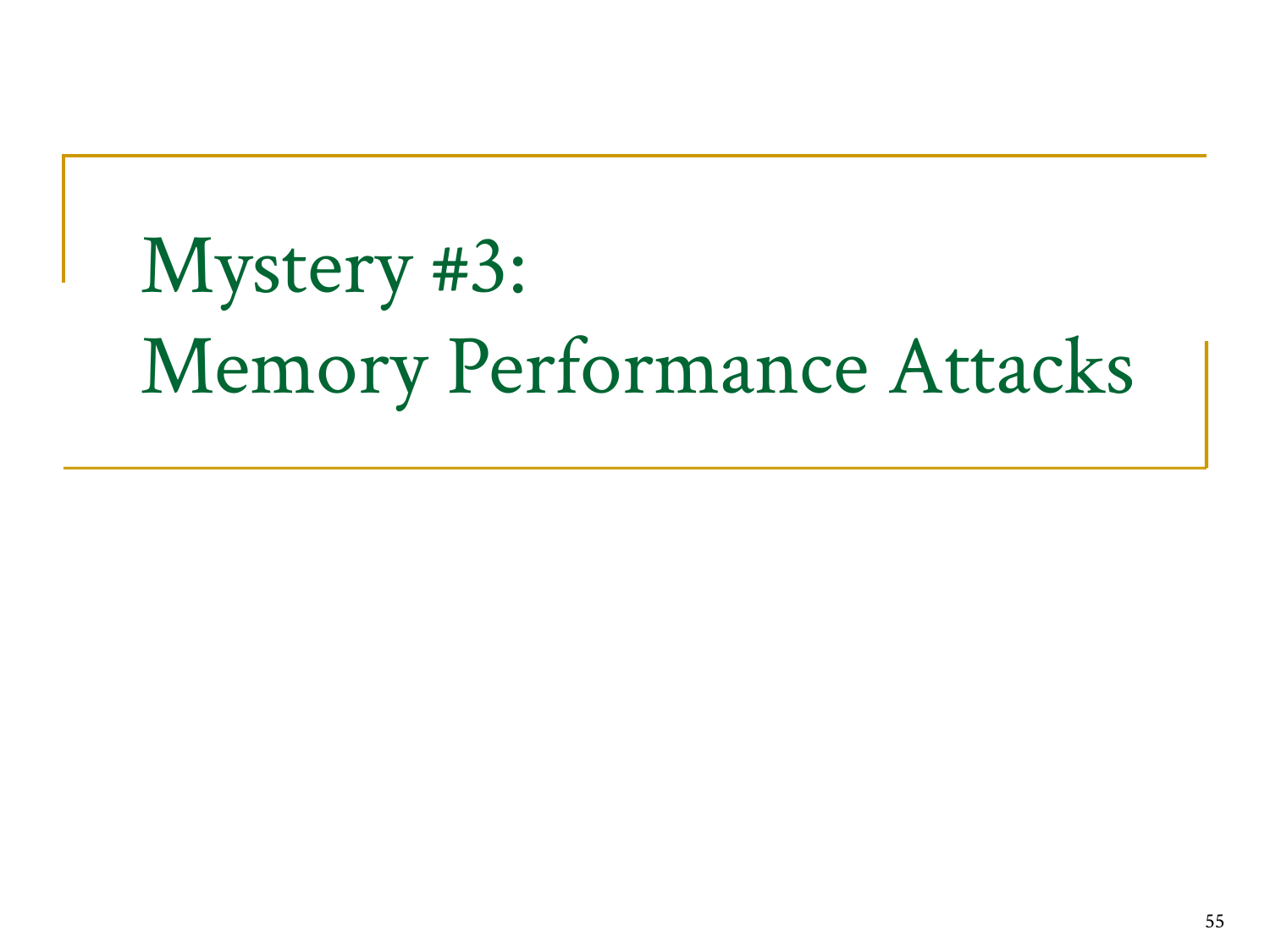

# Mystery #3: Memory Performance Attacks

55